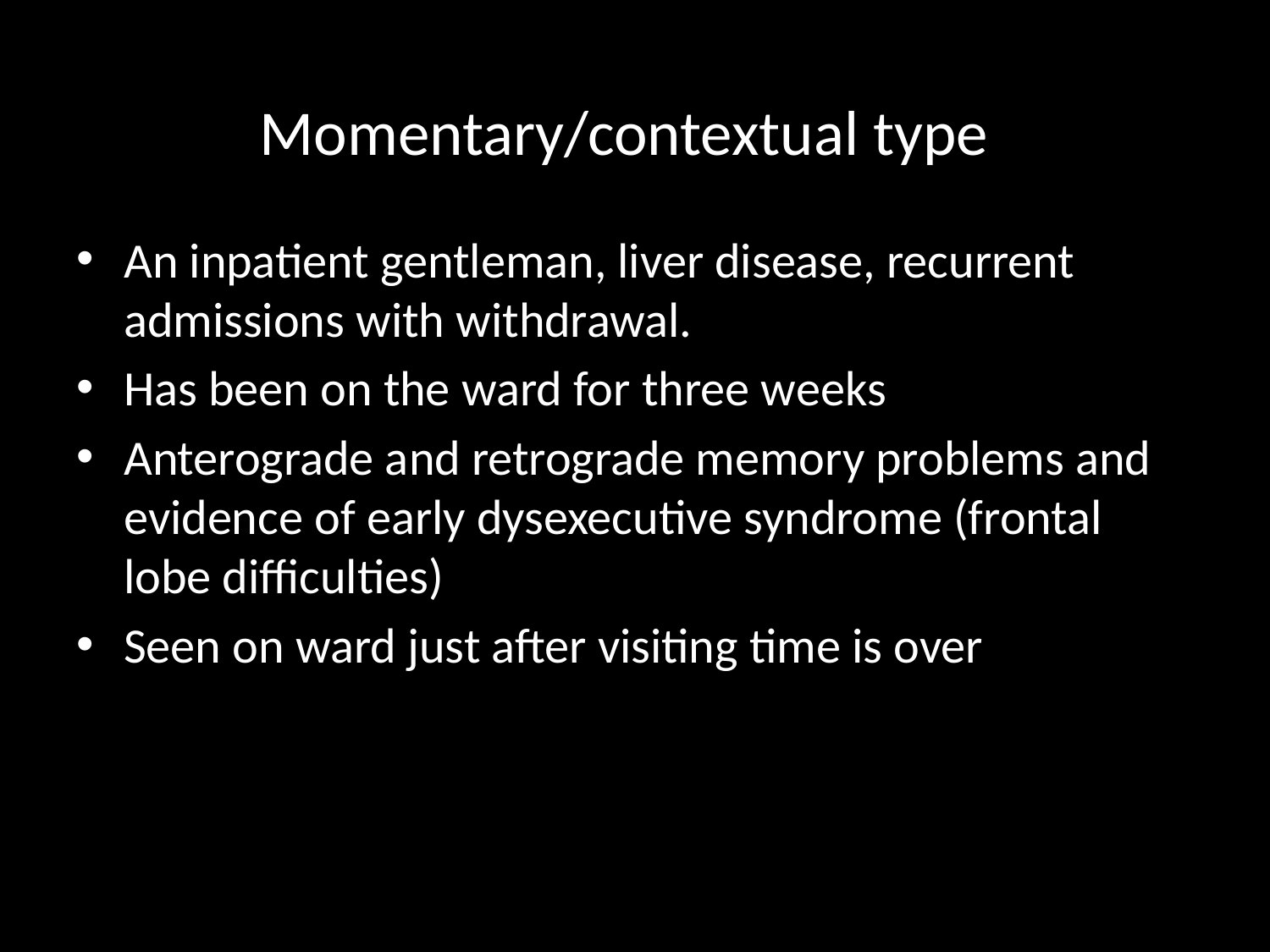

# Momentary/contextual type
An inpatient gentleman, liver disease, recurrent admissions with withdrawal.
Has been on the ward for three weeks
Anterograde and retrograde memory problems and evidence of early dysexecutive syndrome (frontal lobe difficulties)
Seen on ward just after visiting time is over